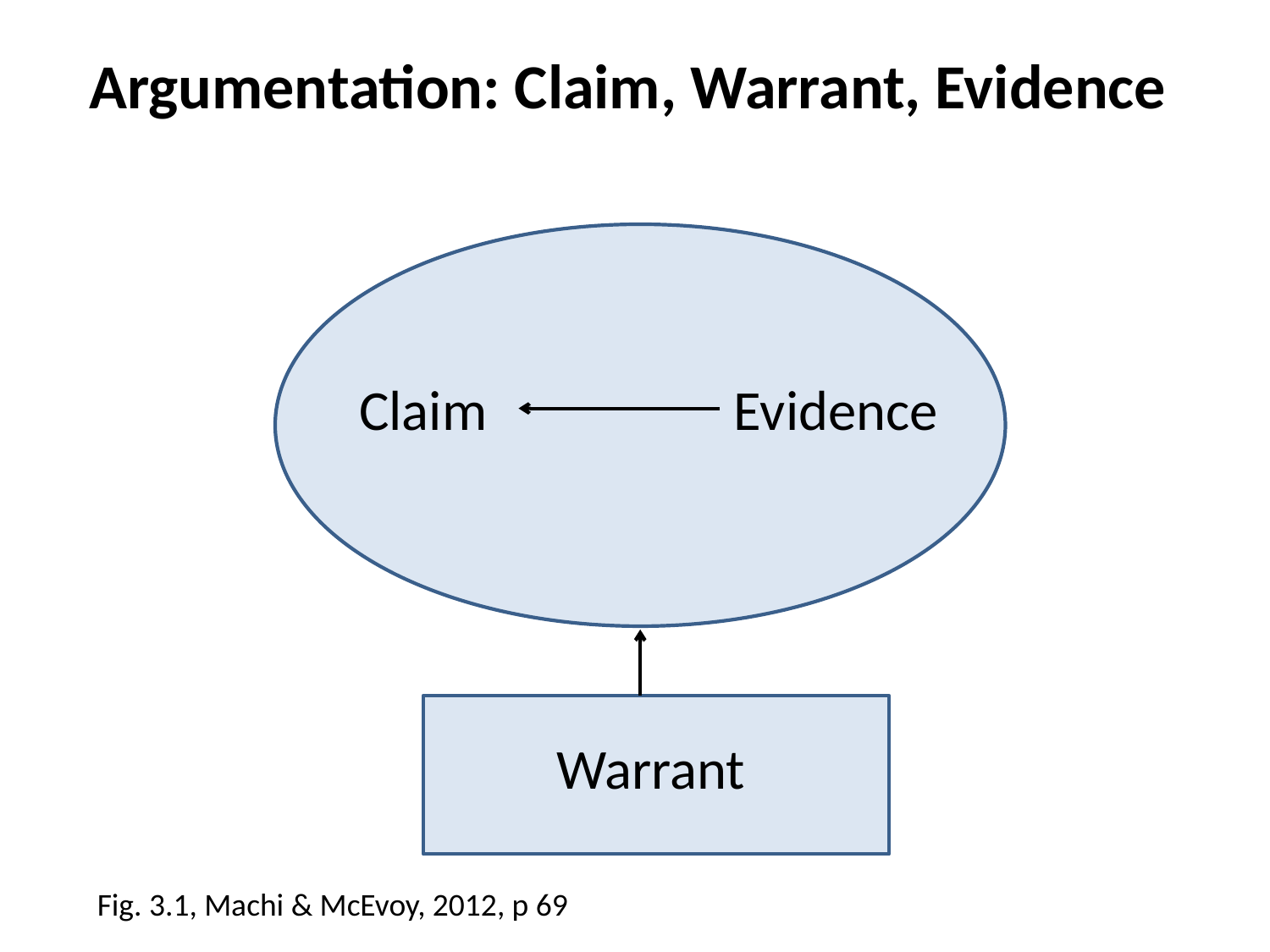

# Argumentation: Claim, Warrant, Evidence

Claim
Evidence

Warrant
Fig. 3.1, Machi & McEvoy, 2012, p 69